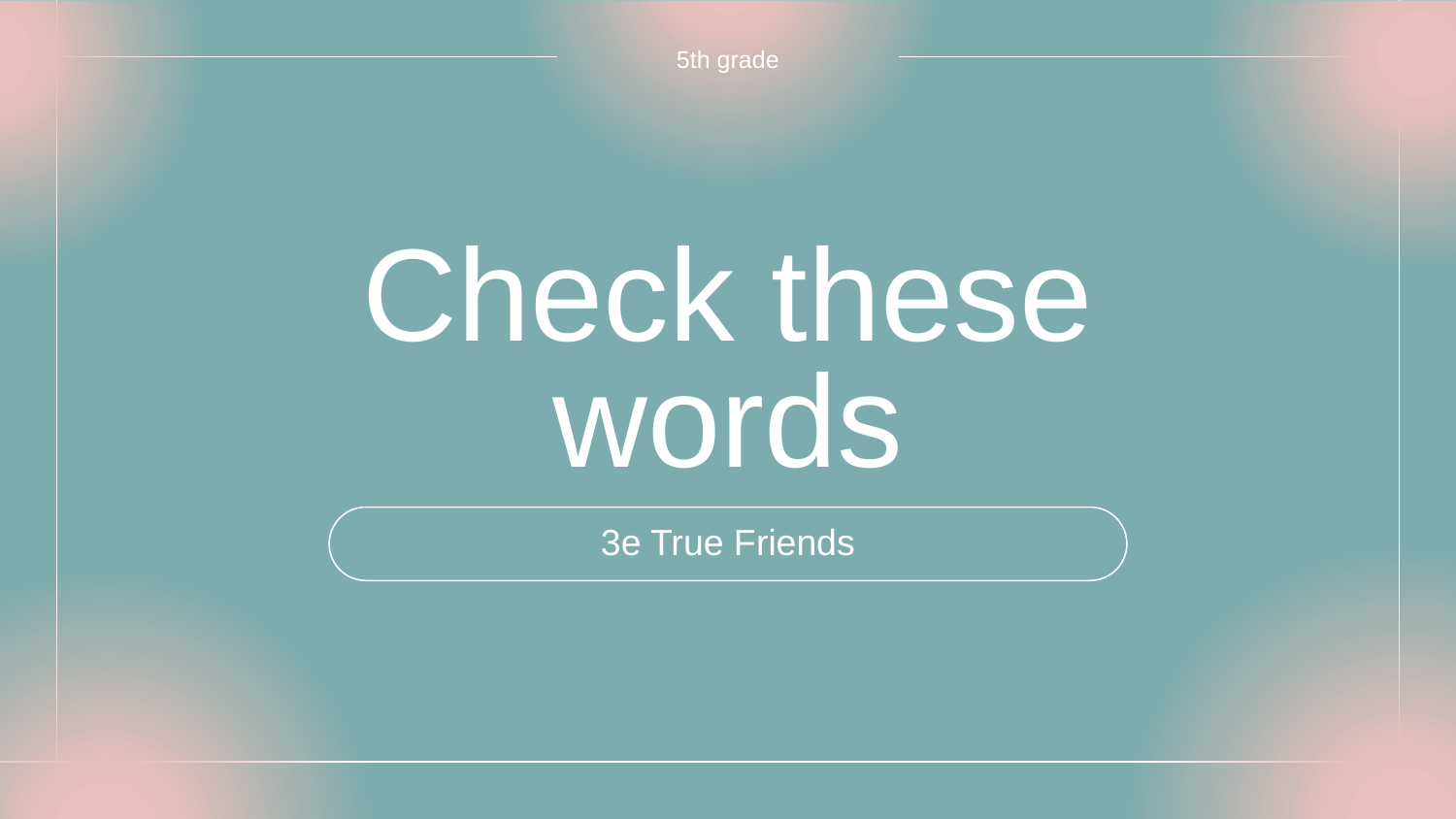

5th grade
# Check these words
3e True Friends